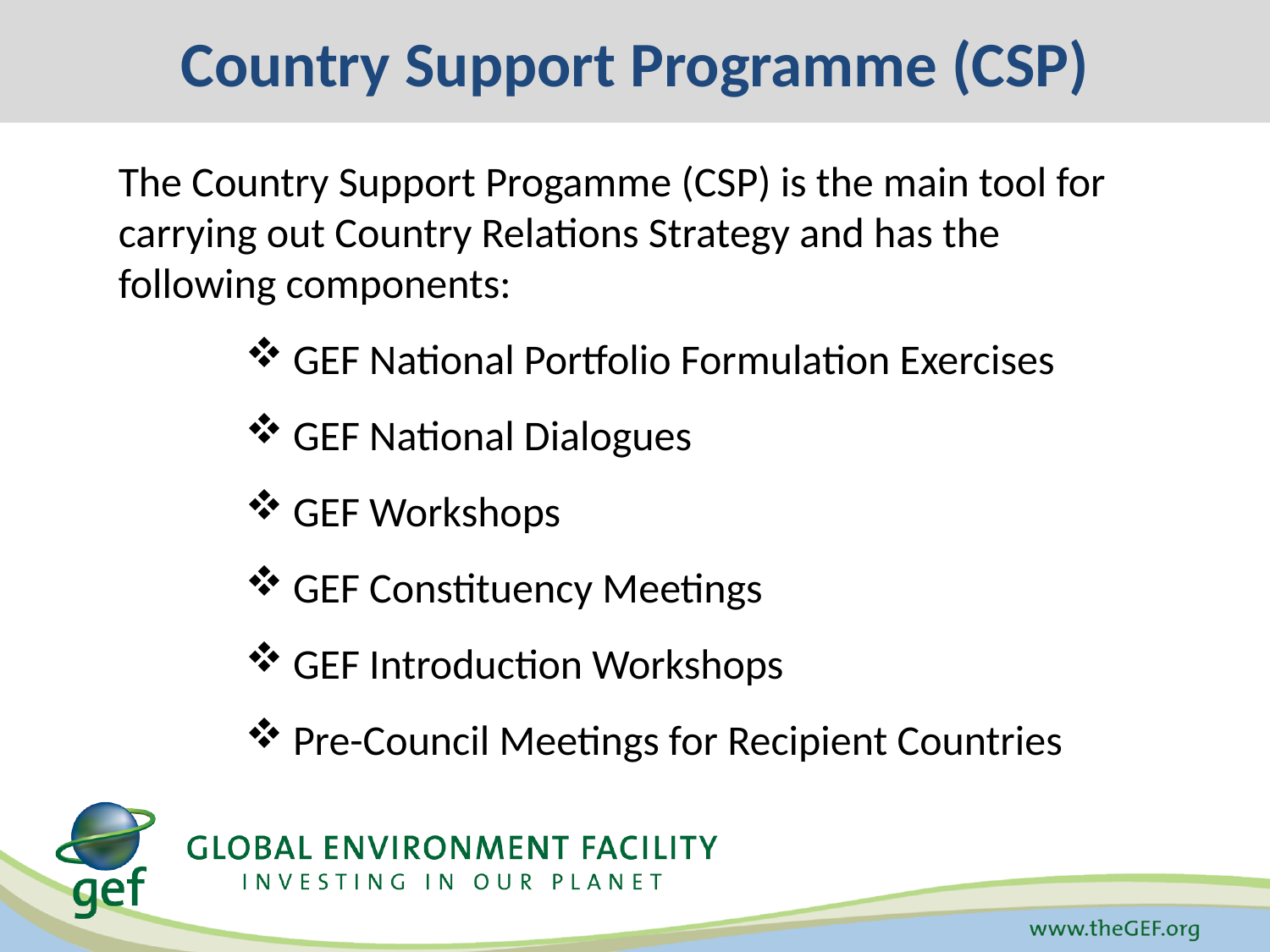

# Country Support Programme (CSP)
The Country Support Progamme (CSP) is the main tool for carrying out Country Relations Strategy and has the following components:
GEF National Portfolio Formulation Exercises
GEF National Dialogues
GEF Workshops
GEF Constituency Meetings
GEF Introduction Workshops
Pre-Council Meetings for Recipient Countries